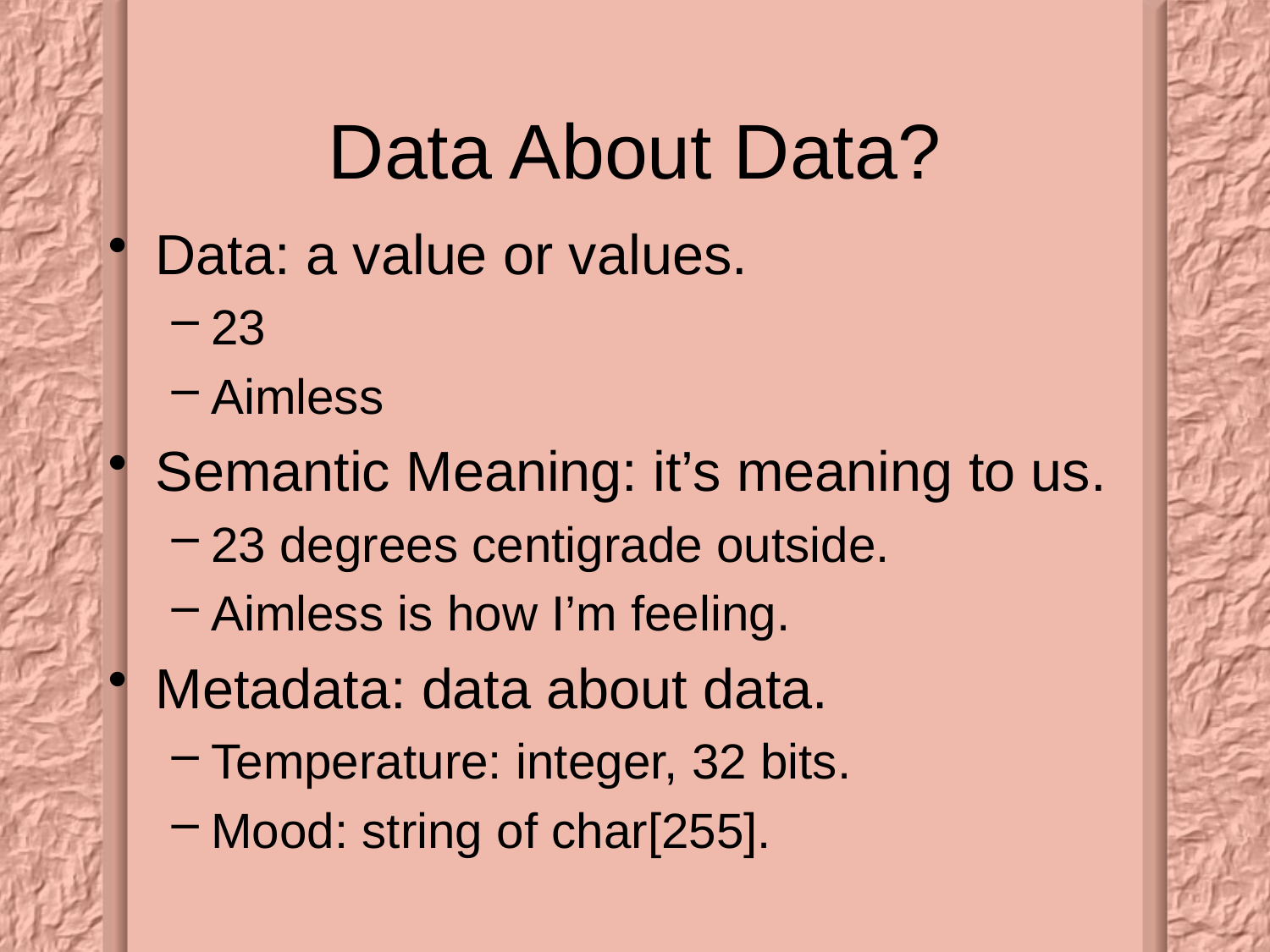

# Data About Data?
Data: a value or values.
23
Aimless
Semantic Meaning: it’s meaning to us.
23 degrees centigrade outside.
Aimless is how I’m feeling.
Metadata: data about data.
Temperature: integer, 32 bits.
Mood: string of char[255].